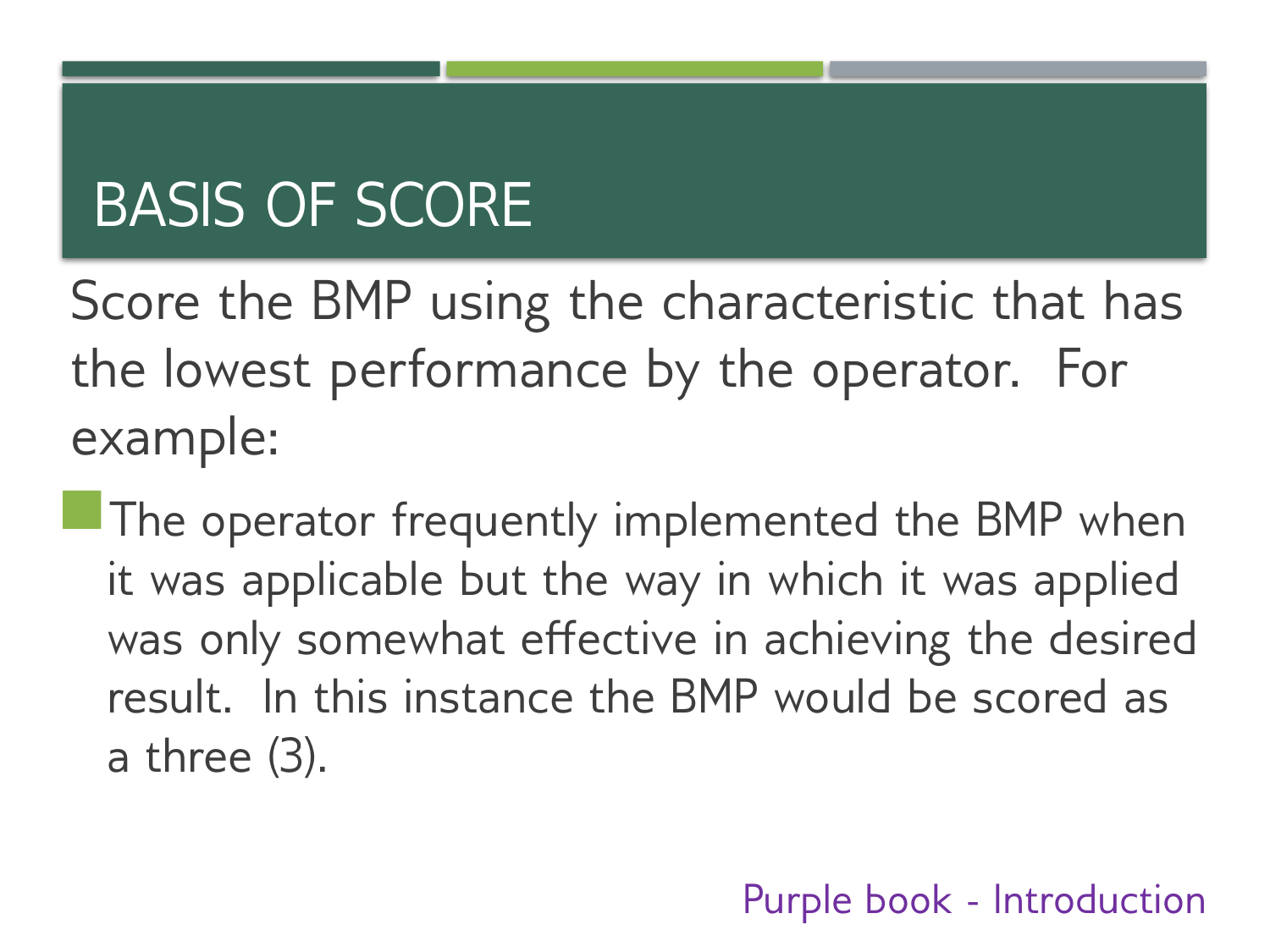

# BASIS OF SCORE
Score the BMP using the characteristic that has the lowest performance by the operator.  For example:
The operator frequently implemented the BMP when it was applicable but the way in which it was applied was only somewhat effective in achieving the desired result.  In this instance the BMP would be scored as a three (3).

Purple book - Introduction